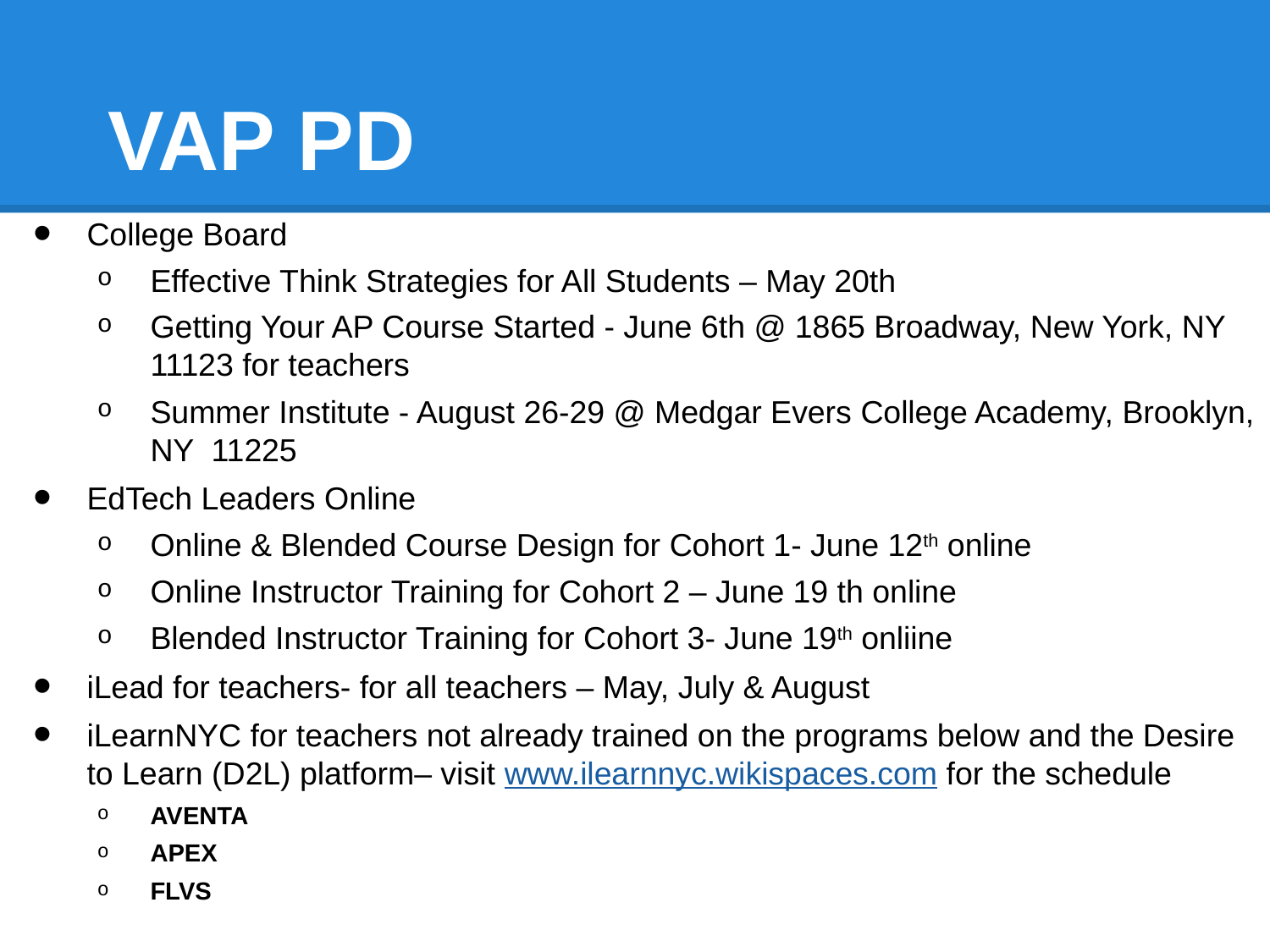

# VAP PD
College Board
Effective Think Strategies for All Students – May 20th
Getting Your AP Course Started - June 6th @ 1865 Broadway, New York, NY 11123 for teachers
Summer Institute - August 26-29 @ Medgar Evers College Academy, Brooklyn, NY  11225
EdTech Leaders Online
Online & Blended Course Design for Cohort 1- June 12th online
Online Instructor Training for Cohort 2 – June 19 th online
Blended Instructor Training for Cohort 3- June 19th onliine
iLead for teachers- for all teachers – May, July & August
iLearnNYC for teachers not already trained on the programs below and the Desire to Learn (D2L) platform– visit www.ilearnnyc.wikispaces.com for the schedule
AVENTA
APEX
FLVS